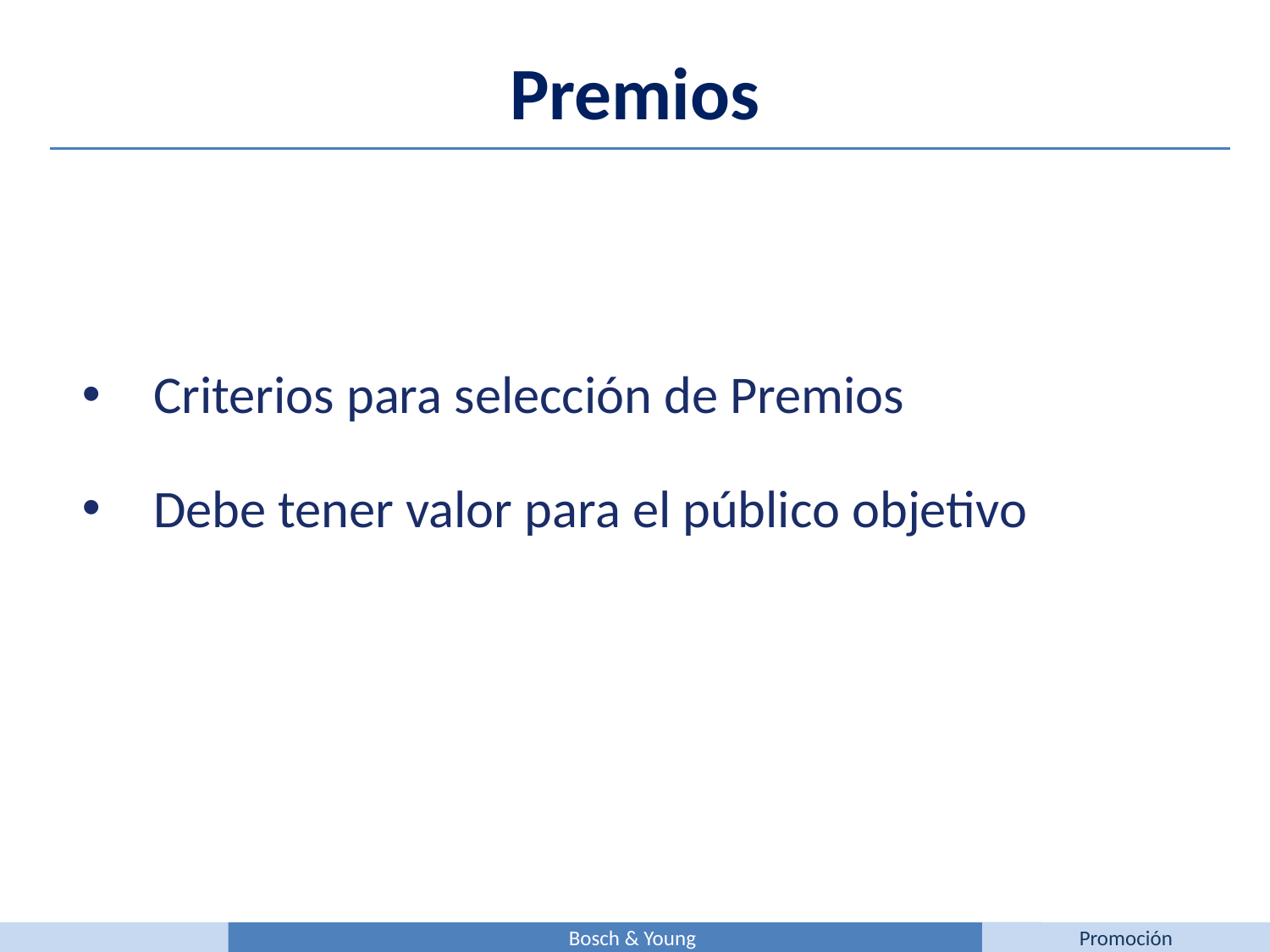

Premios
Criterios para selección de Premios

Debe tener valor para el público objetivo

Bosch & Young
Promoción